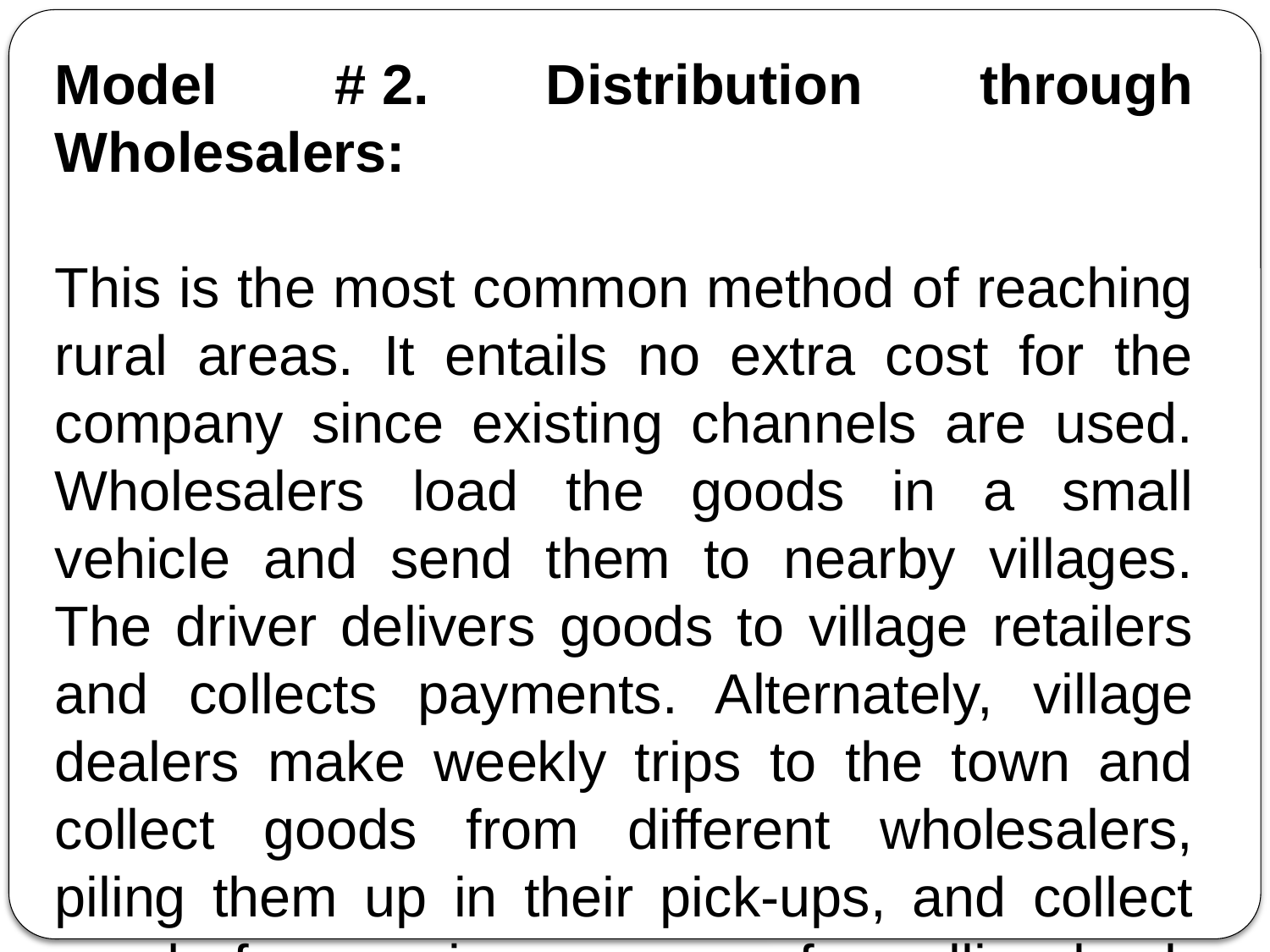

Model # 2. Distribution through Wholesalers:

This is the most common method of reaching rural areas. It entails no extra cost for the company since existing channels are used. Wholesalers load the goods in a small vehicle and send them to nearby villages. The driver delivers goods to village retailers and collects payments. Alternately, village dealers make weekly trips to the town and collect goods from different wholesalers, piling them up in their pick-ups, and collect goods from various sources for selling back home.